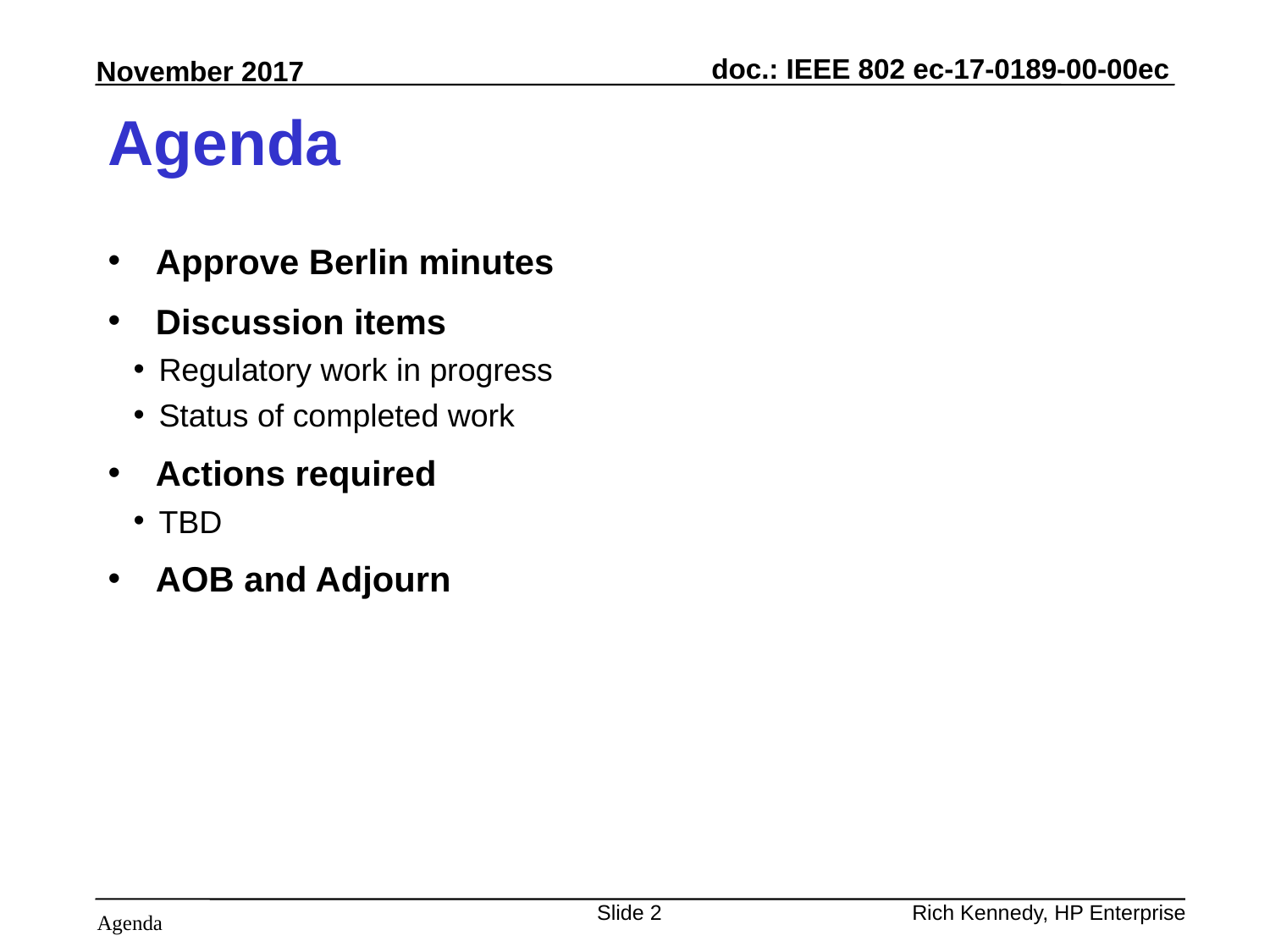

# Agenda
Approve Berlin minutes
Discussion items
Regulatory work in progress
Status of completed work
Actions required
TBD
AOB and Adjourn
Slide 2
Rich Kennedy, HP Enterprise
Agenda